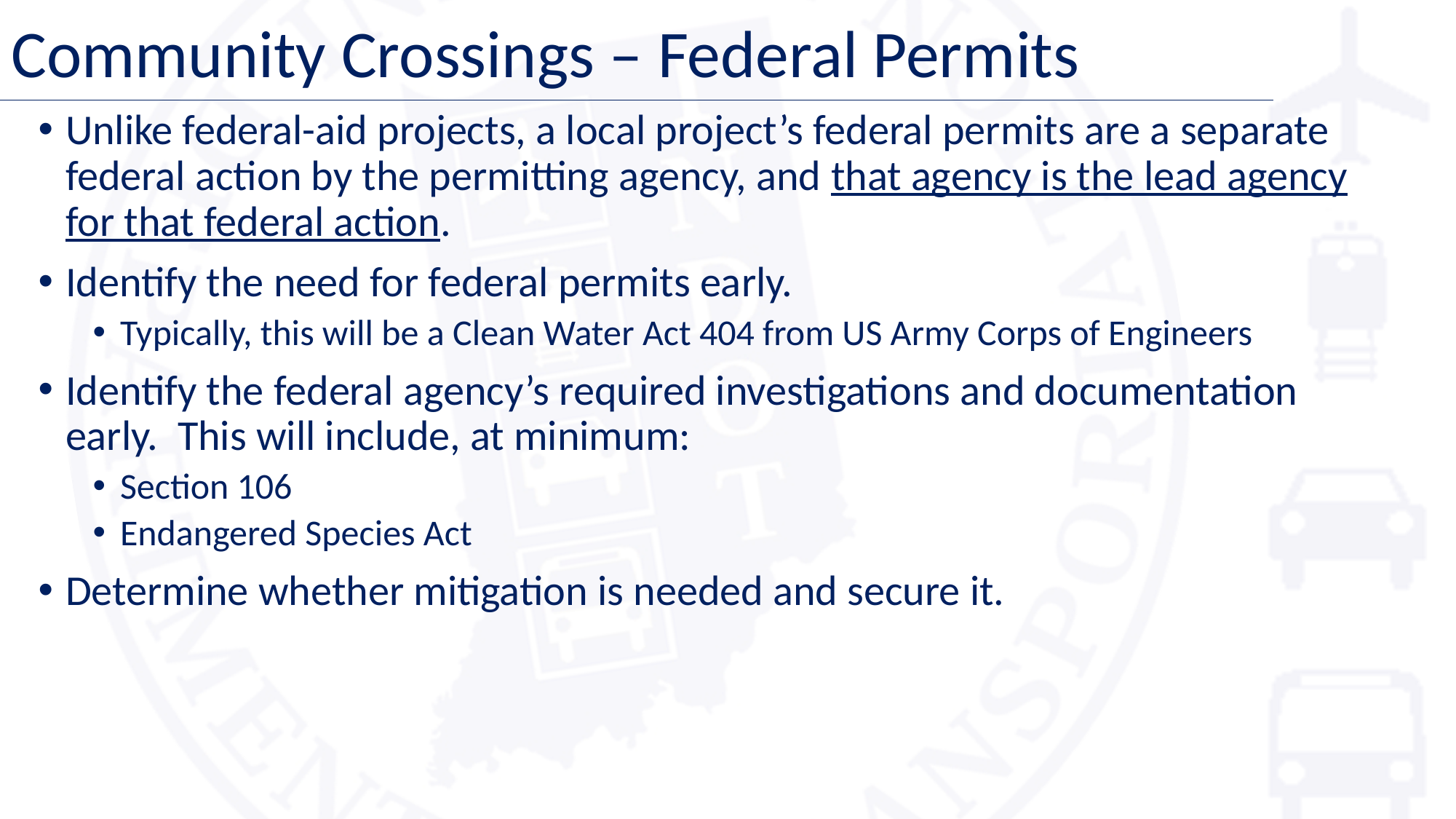

Community Crossings – Federal Permits
Unlike federal-aid projects, a local project’s federal permits are a separate federal action by the permitting agency, and that agency is the lead agency for that federal action.
Identify the need for federal permits early.
Typically, this will be a Clean Water Act 404 from US Army Corps of Engineers
Identify the federal agency’s required investigations and documentation early.  This will include, at minimum:
Section 106
Endangered Species Act
Determine whether mitigation is needed and secure it.